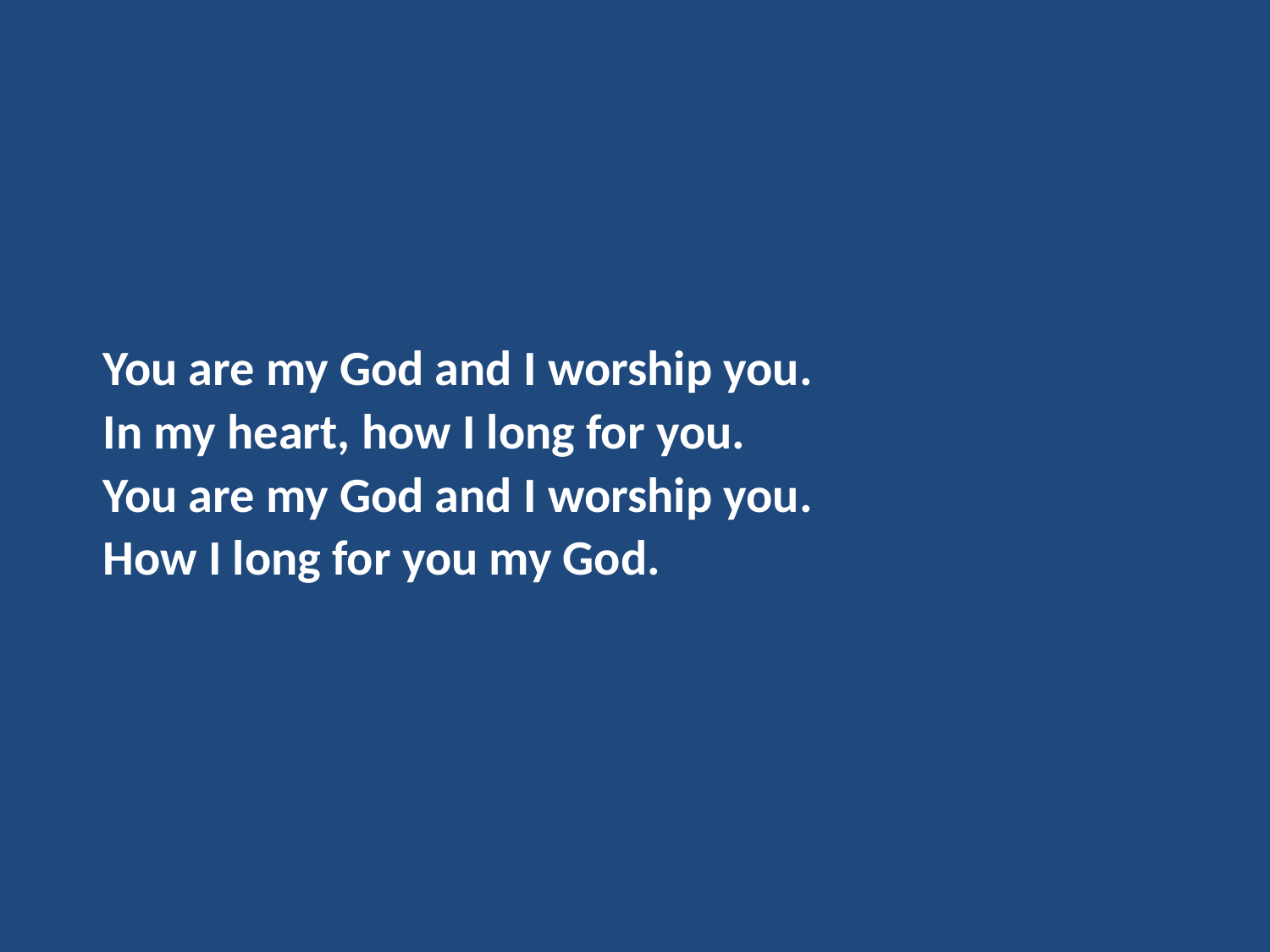

You are my God and I worship you.
In my heart, how I long for you.
You are my God and I worship you.
How I long for you my God.